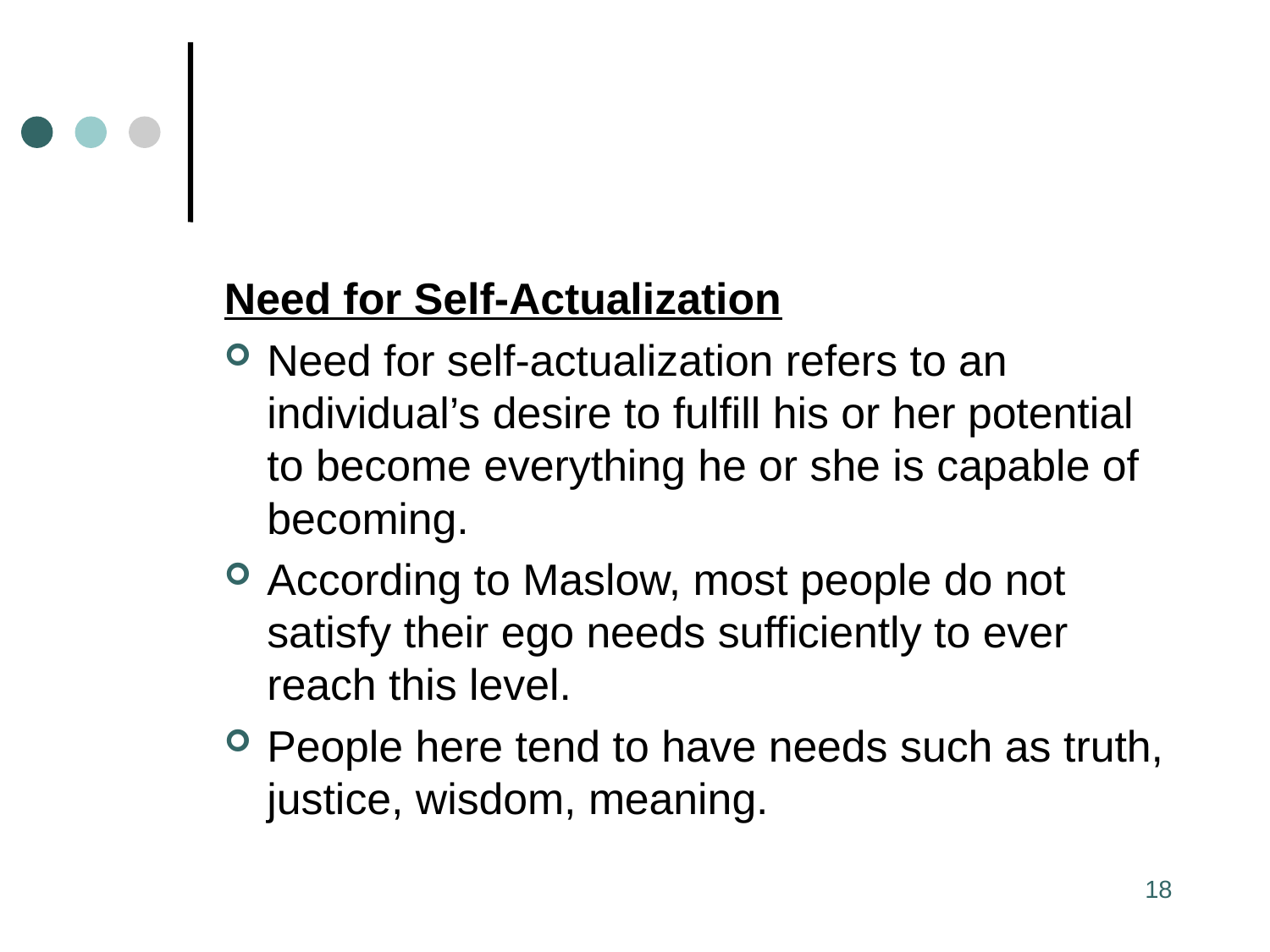

#
Need for Self-Actualization
Need for self-actualization refers to an individual’s desire to fulfill his or her potential to become everything he or she is capable of becoming.
According to Maslow, most people do not satisfy their ego needs sufficiently to ever reach this level.
People here tend to have needs such as truth, justice, wisdom, meaning.
18